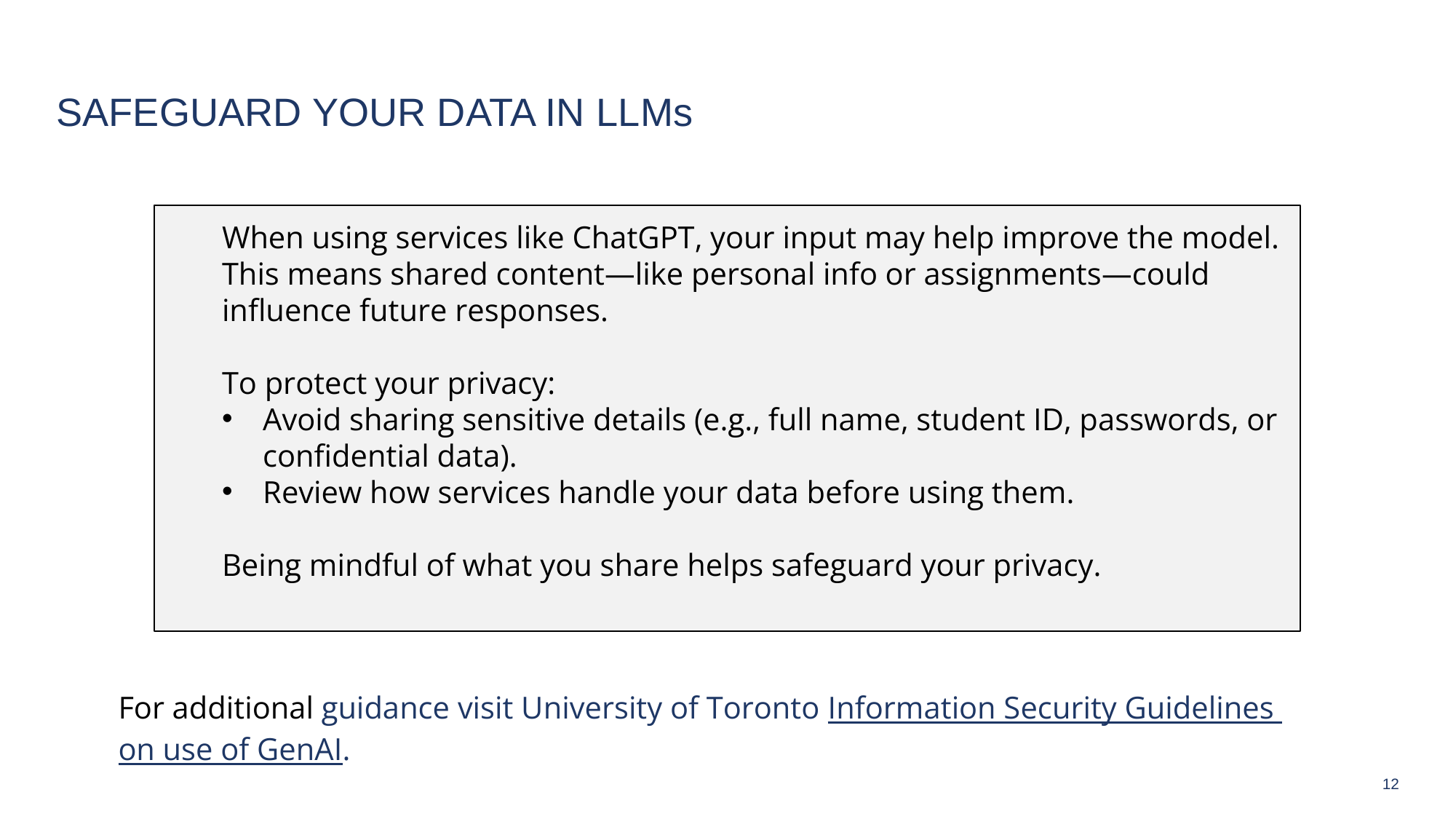

# SAFEGUARD Your data in LLMs
When using services like ChatGPT, your input may help improve the model. This means shared content—like personal info or assignments—could influence future responses.

To protect your privacy:
Avoid sharing sensitive details (e.g., full name, student ID, passwords, or confidential data).
Review how services handle your data before using them.

Being mindful of what you share helps safeguard your privacy.

For additional guidance visit University of Toronto Information Security Guidelines
on use of GenAI.
12